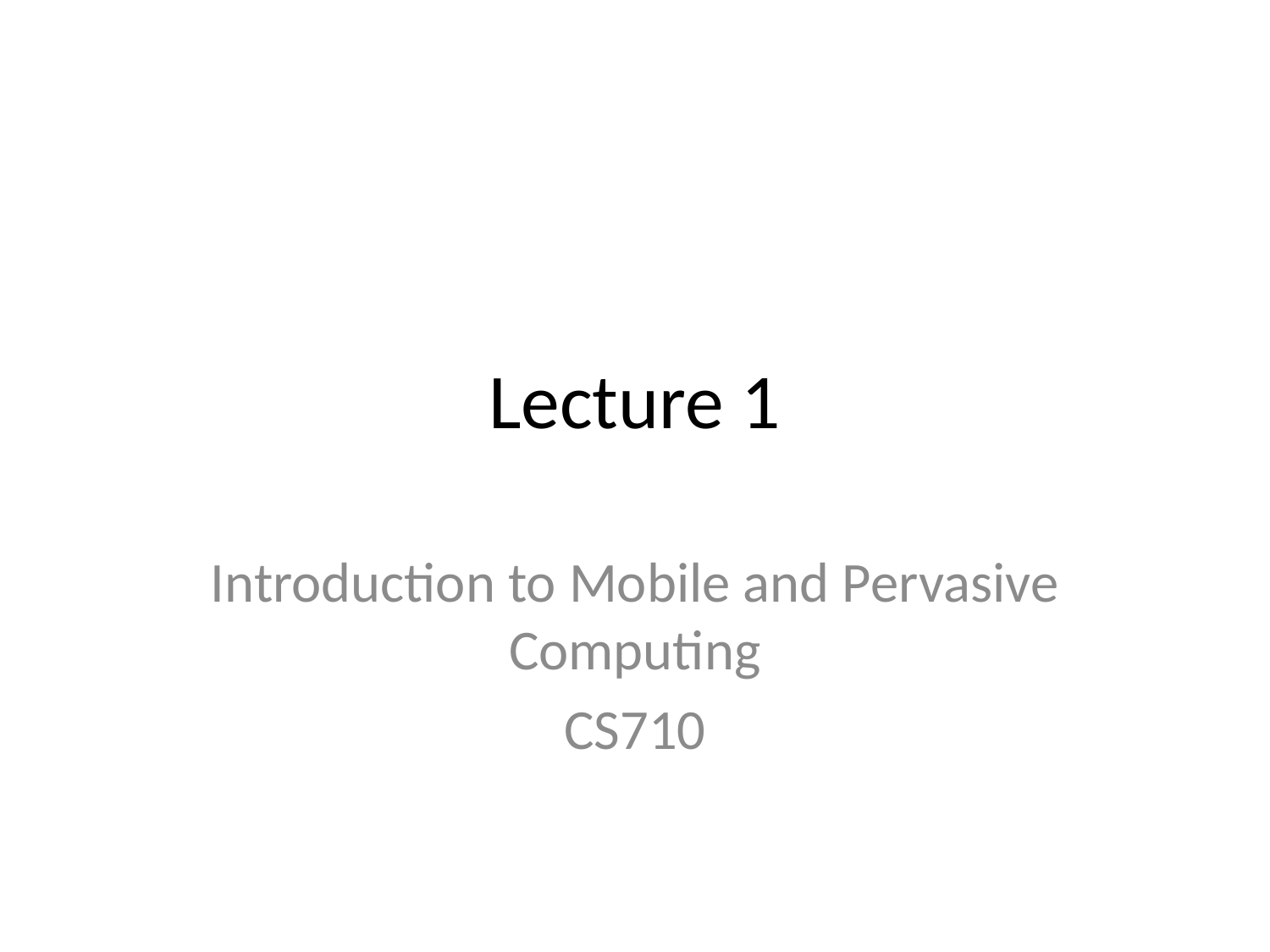

# Lecture 1
Introduction to Mobile and Pervasive Computing
CS710